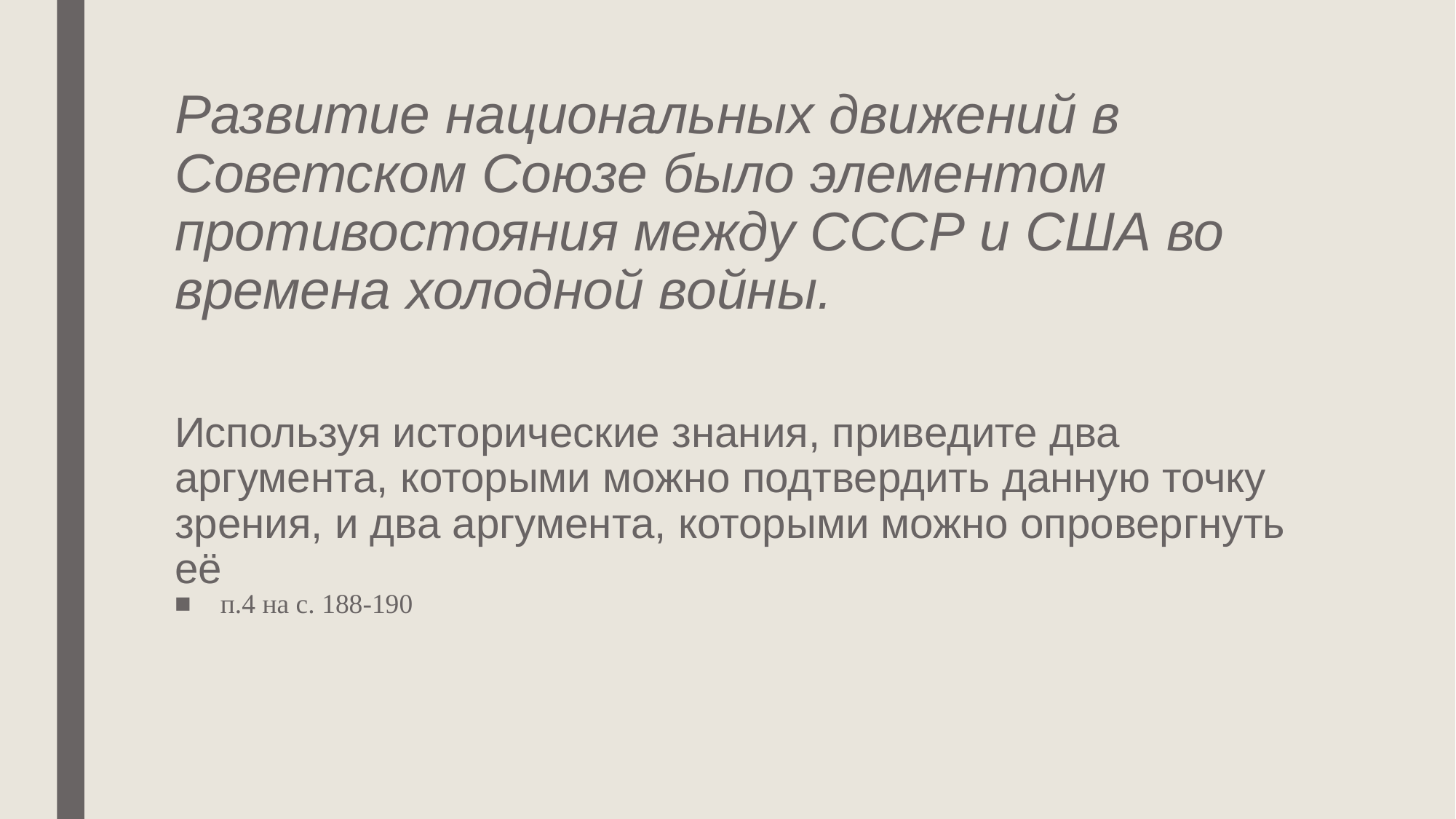

# Развитие национальных движений в Советском Союзе было элементом противостояния между СССР и США во времена холодной войны. Используя исторические знания, приведите два аргумента, которыми можно подтвердить данную точку зрения, и два аргумента, которыми можно опровергнуть её
п.4 на с. 188-190